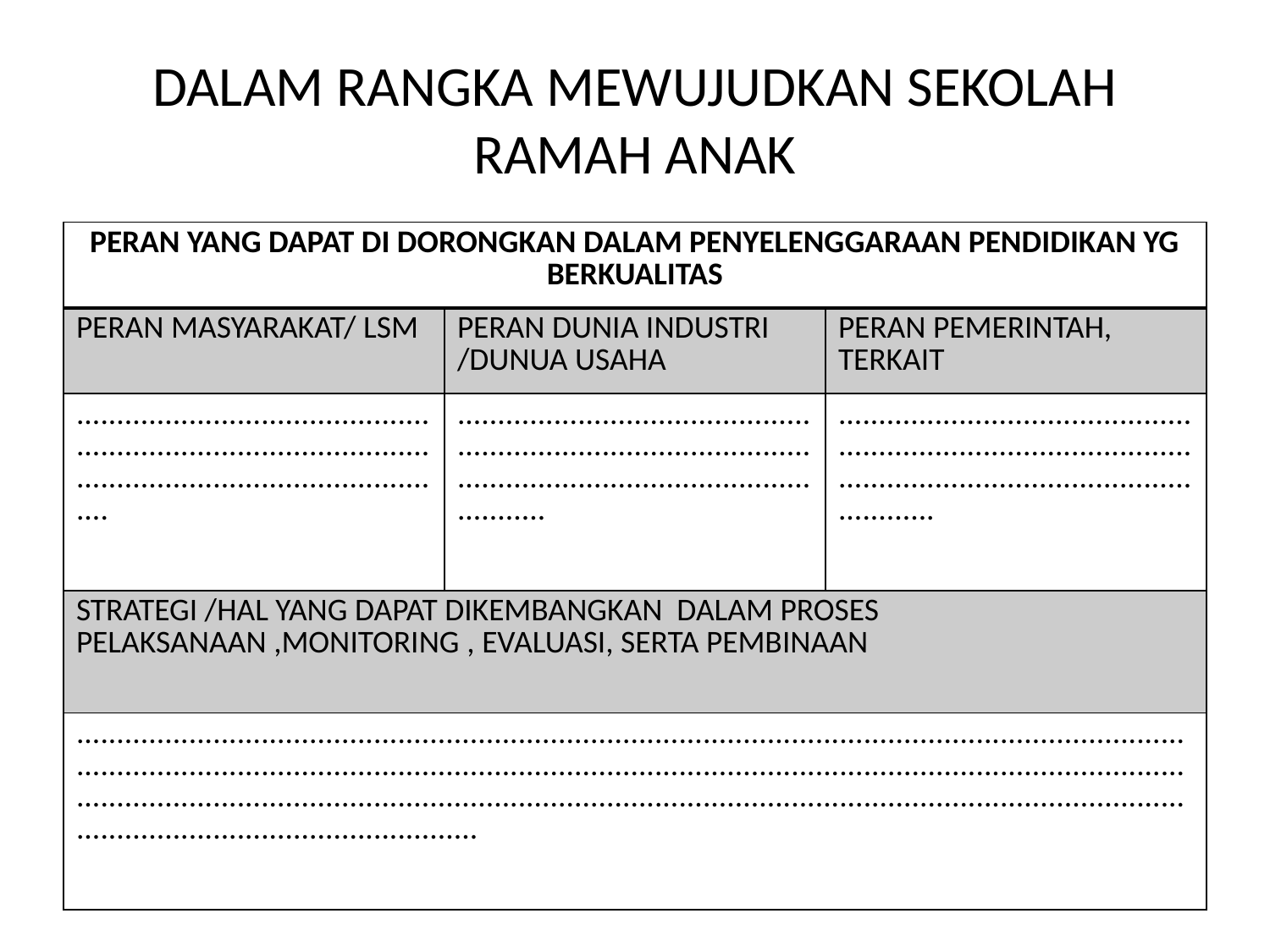

# DALAM RANGKA MEWUJUDKAN SEKOLAH RAMAH ANAK
| PERAN YANG DAPAT DI DORONGKAN DALAM PENYELENGGARAAN PENDIDIKAN YG BERKUALITAS |  |  |
| --- | --- | --- |
| PERAN MASYARAKAT/ LSM | PERAN DUNIA INDUSTRI /DUNUA USAHA | PERAN PEMERINTAH, TERKAIT |
| ........................................................................................................................................ | ............................................................................................................................................... | ................................................................................................................................................ |
| STRATEGI /HAL YANG DAPAT DIKEMBANGKAN DALAM PROSES PELAKSANAAN ,MONITORING , EVALUASI, SERTA PEMBINAAN |  |  |
| ................................................................................................................................................................................................................................................................................................................................................................................................................................................................................ |  |  |